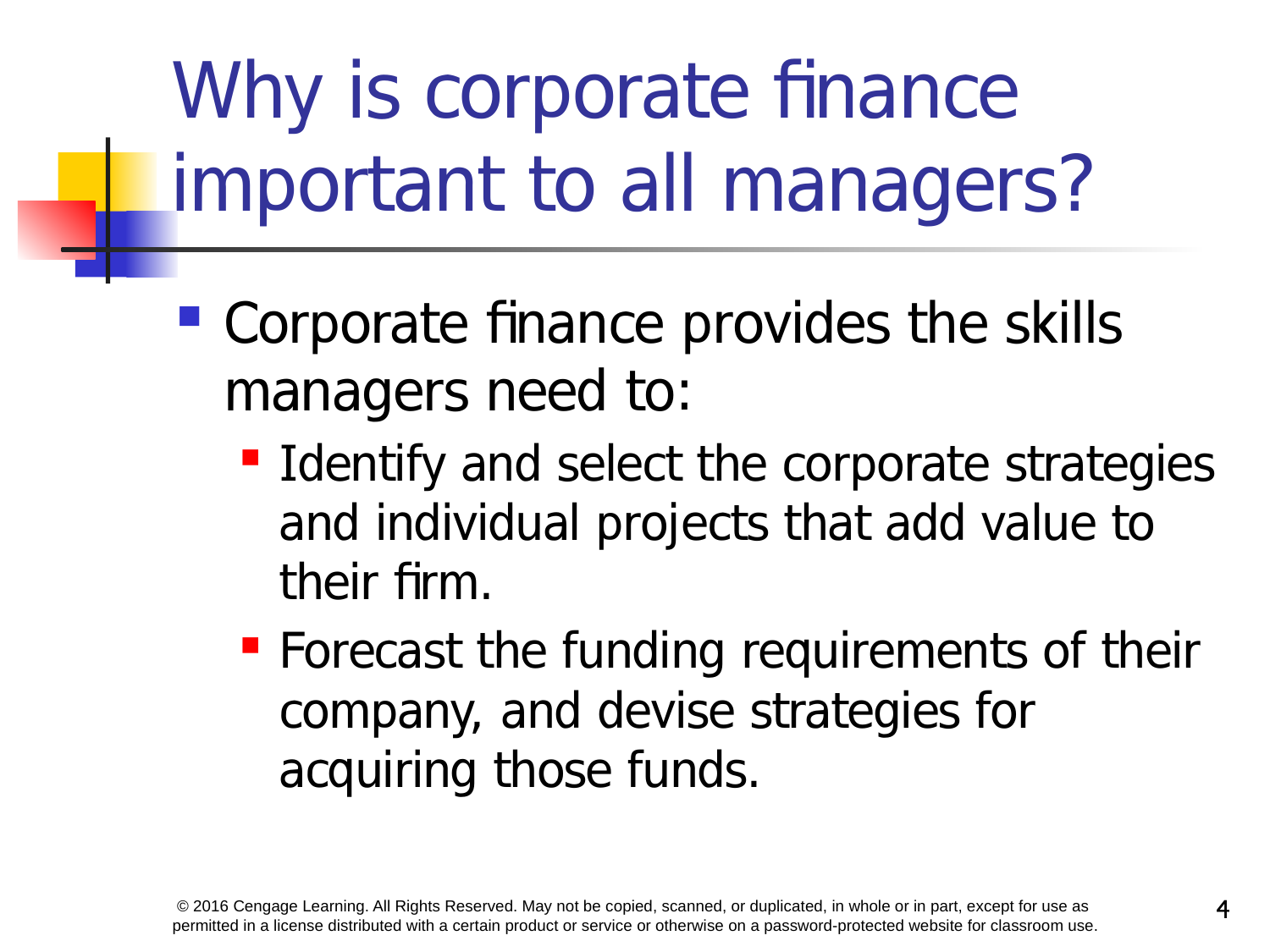

# Why is corporate finance important to all managers?
Corporate finance provides the skills managers need to:
Identify and select the corporate strategies and individual projects that add value to their firm.
Forecast the funding requirements of their company, and devise strategies for acquiring those funds.
4